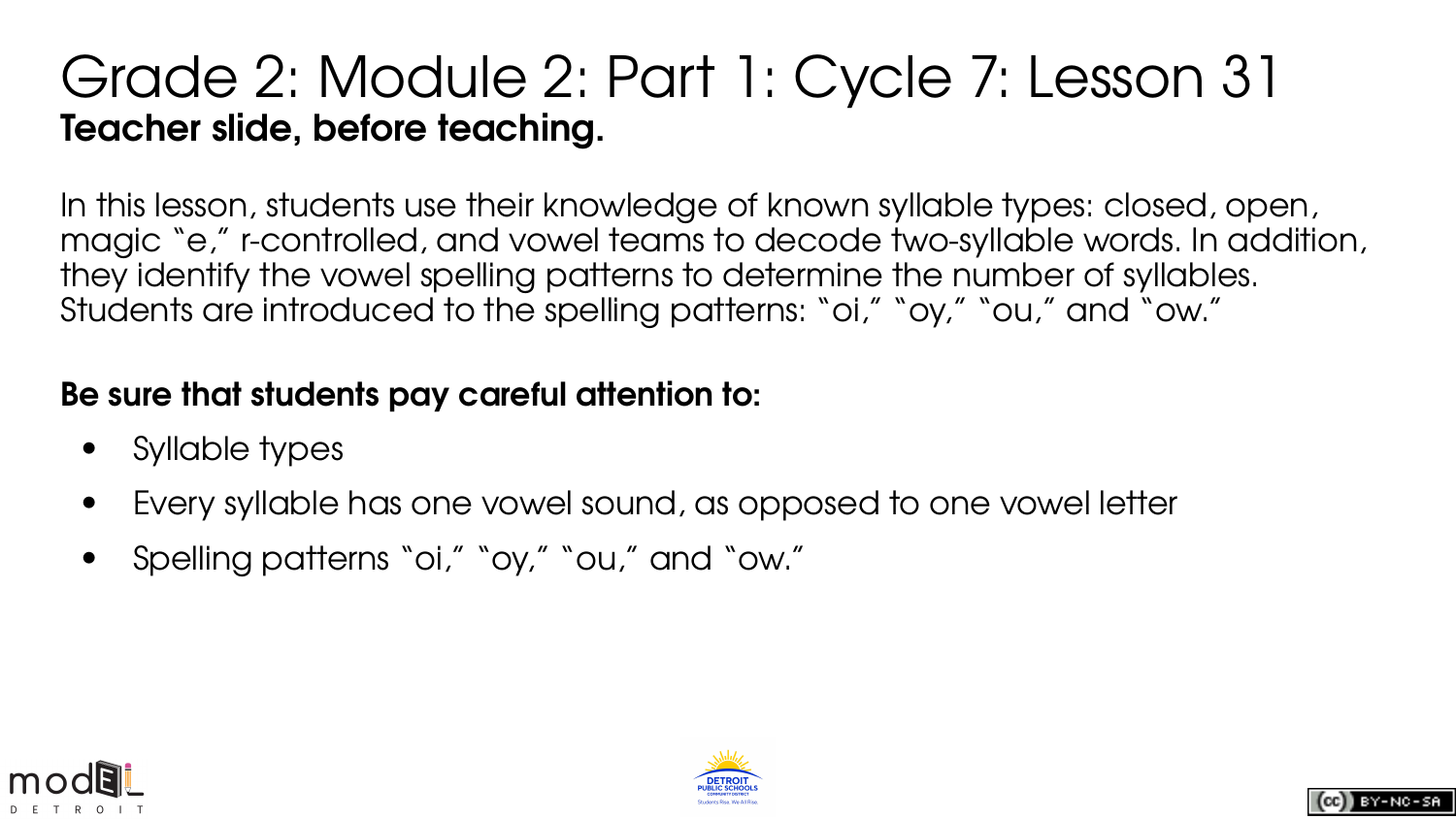

# Grade 2: Module 2: Part 1: Cycle 7: Lesson 31
Teacher slide, before teaching.
In this lesson, students use their knowledge of known syllable types: closed, open, magic “e,” r-controlled, and vowel teams to decode two-syllable words. In addition, they identify the vowel spelling patterns to determine the number of syllables. Students are introduced to the spelling patterns: “oi,” “oy,” “ou,” and “ow.”

Be sure that students pay careful attention to:
Syllable types
Every syllable has one vowel sound, as opposed to one vowel letter
Spelling patterns “oi,” “oy,” “ou,” and “ow.”